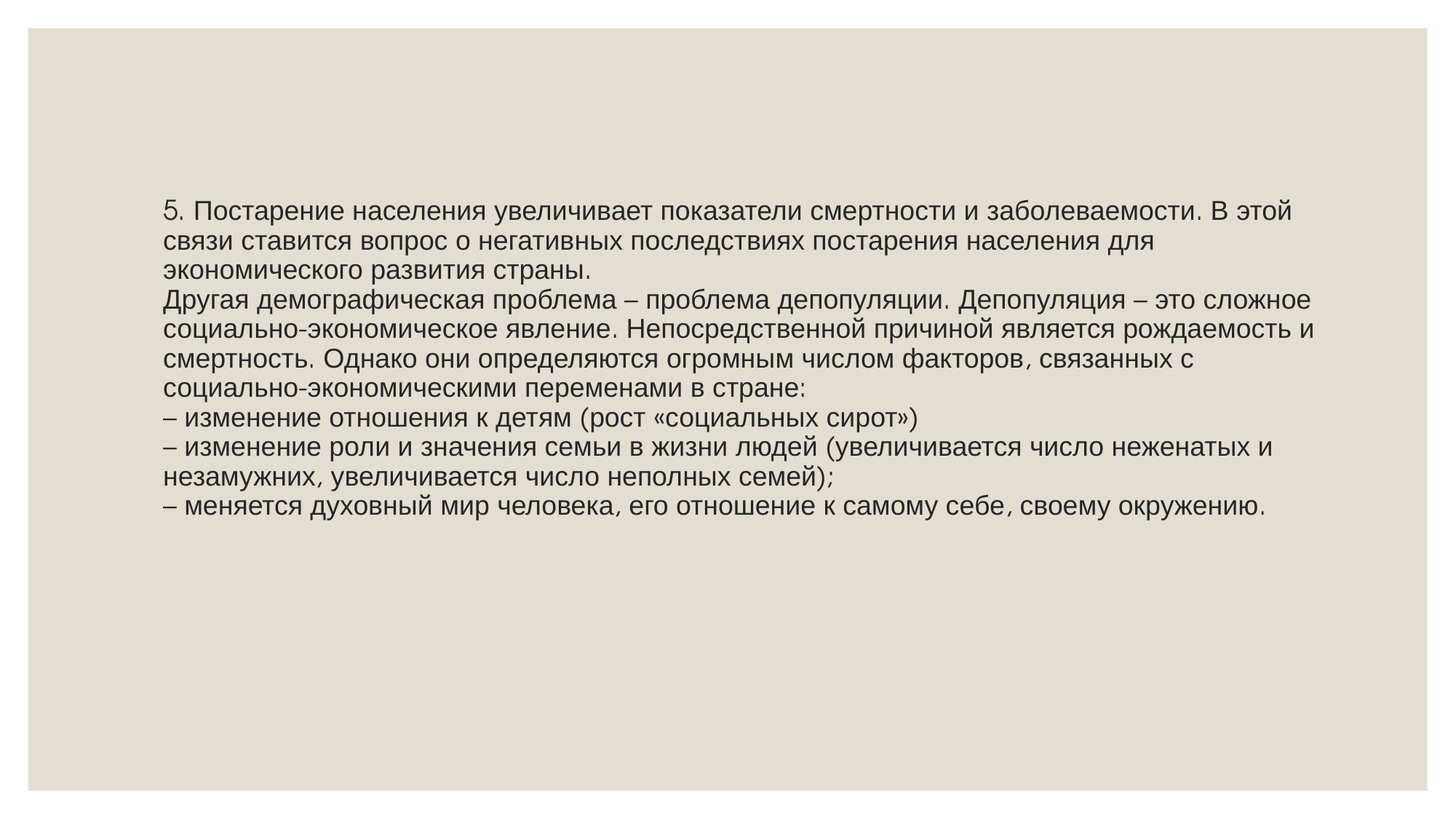

# 5. Постарение населения увеличивает показатели смертности и заболеваемости. В этой связи ставится вопрос о негативных последствиях постарения населения для экономического развития страны.
Другая демографическая проблема – проблема депопуляции. Депопуляция – это сложное социально-экономическое явление. Непосредственной причиной является рождаемость и смертность. Однако они определяются огромным числом факторов, связанных с социально-экономическими переменами в стране:
– изменение отношения к детям (рост «социальных сирот»)
– изменение роли и значения семьи в жизни людей (увеличивается число неженатых и незамужних, увеличивается число неполных семей);
– меняется духовный мир человека, его отношение к самому себе, своему окружению.